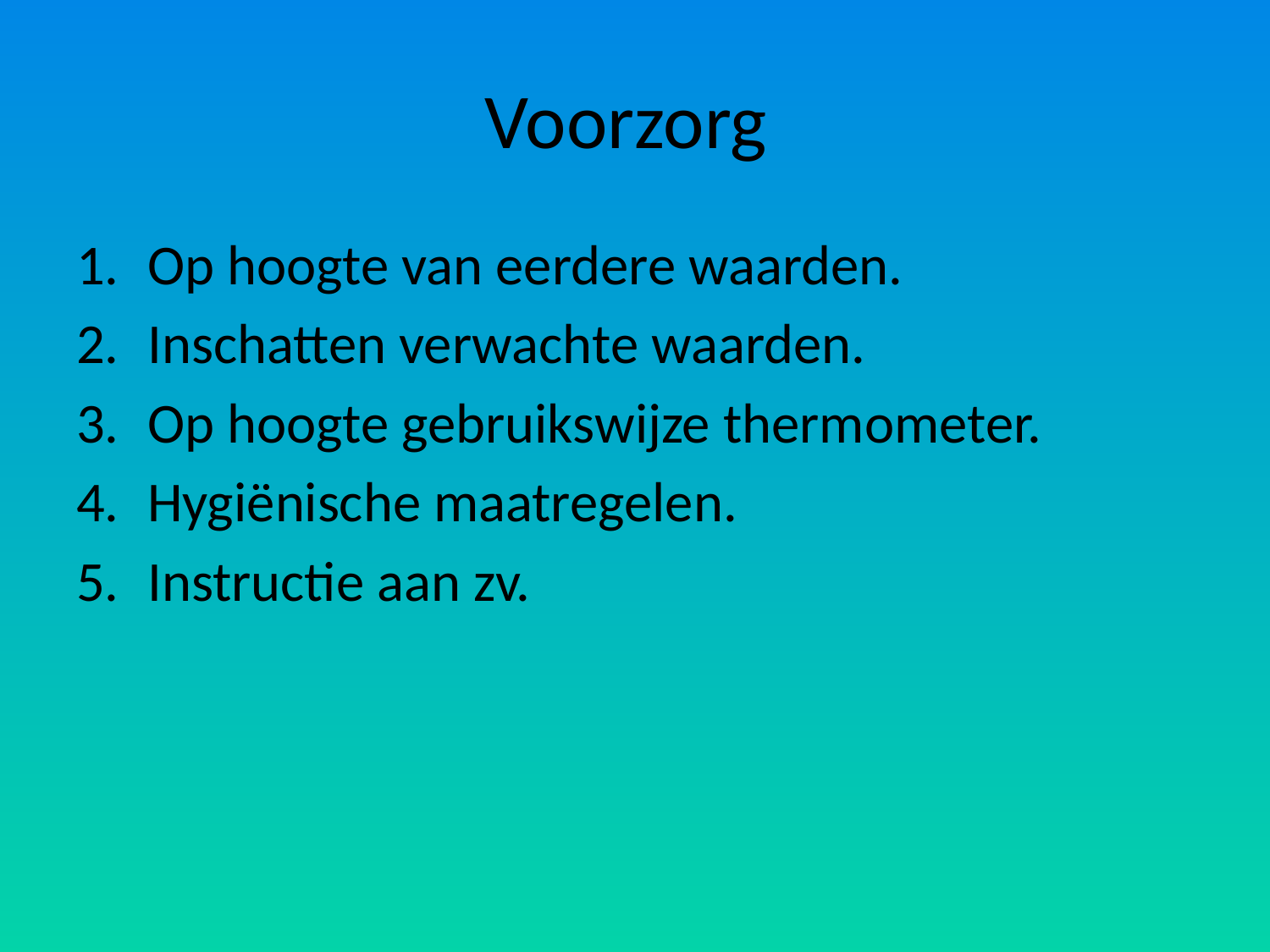

# Voorzorg
Op hoogte van eerdere waarden.
Inschatten verwachte waarden.
Op hoogte gebruikswijze thermometer.
Hygiënische maatregelen.
Instructie aan zv.